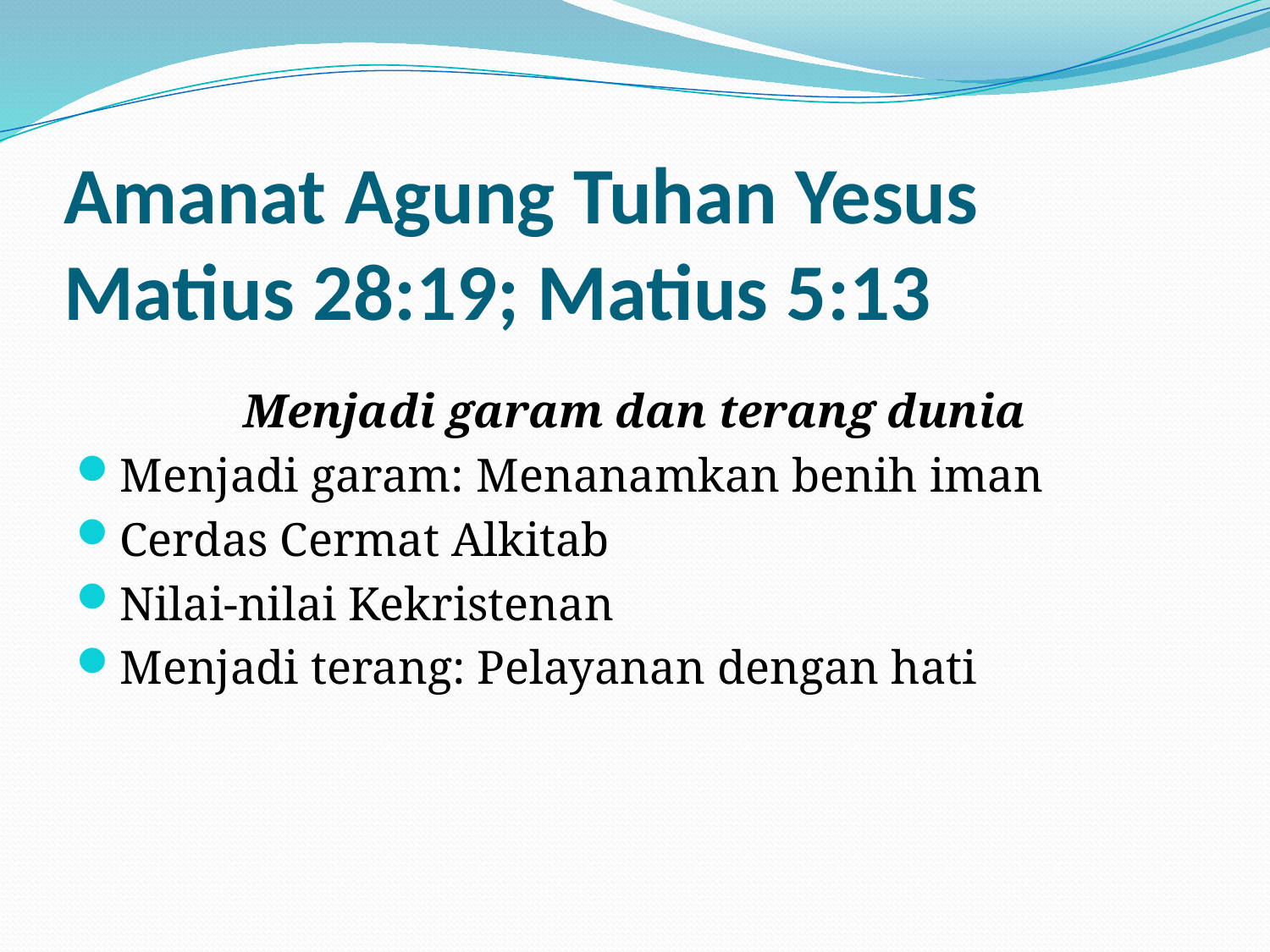

# Amanat Agung Tuhan Yesus Matius 28:19; Matius 5:13
Menjadi garam dan terang dunia
Menjadi garam: Menanamkan benih iman
Cerdas Cermat Alkitab
Nilai-nilai Kekristenan
Menjadi terang: Pelayanan dengan hati